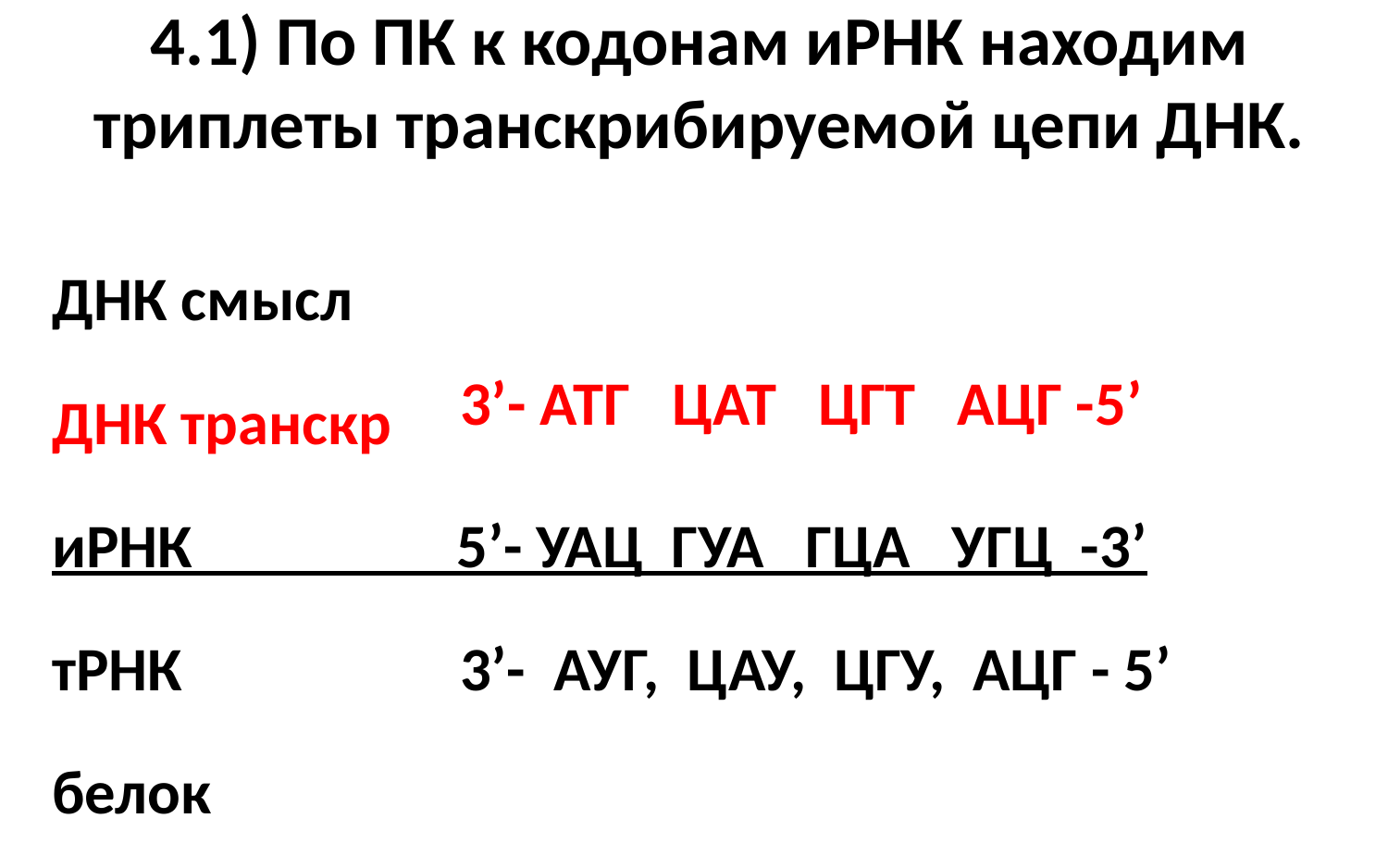

# 4.1) По ПК к кодонам иРНК находим триплеты транскрибируемой цепи ДНК.
ДНК смысл
ДНК транскр
иРНК                   5’- УАЦ  ГУА   ГЦА   УГЦ  -3’
тРНК                    3’-  АУГ,  ЦАУ,  ЦГУ,  АЦГ - 5’
белок

3’- АТГ   ЦАТ   ЦГТ   АЦГ -5’